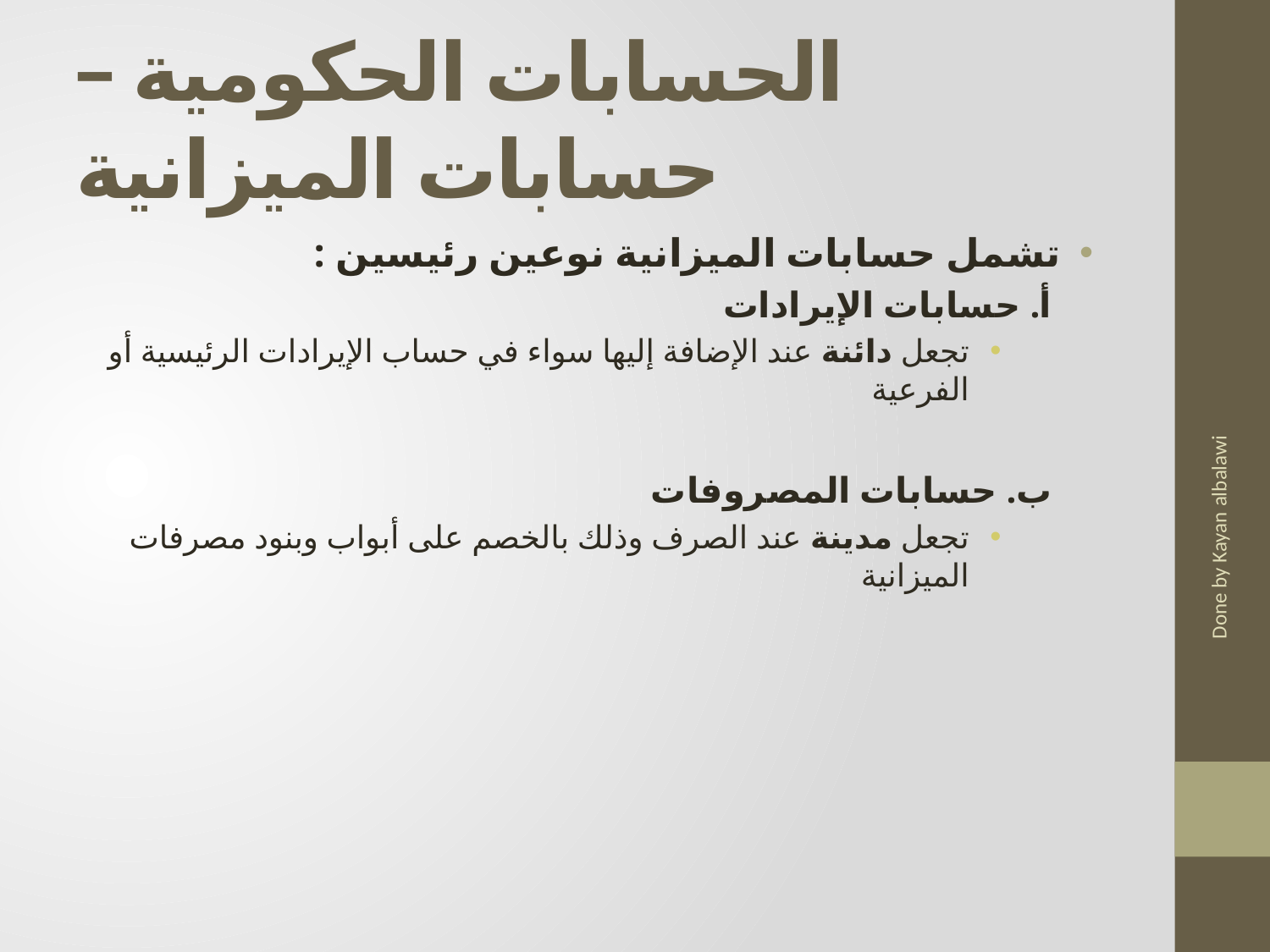

# الحسابات الحكومية – حسابات الميزانية
تشمل حسابات الميزانية نوعين رئيسين :
أ. حسابات الإيرادات
تجعل دائنة عند الإضافة إليها سواء في حساب الإيرادات الرئيسية أو الفرعية

ب. حسابات المصروفات
تجعل مدينة عند الصرف وذلك بالخصم على أبواب وبنود مصرفات الميزانية
Done by Kayan albalawi